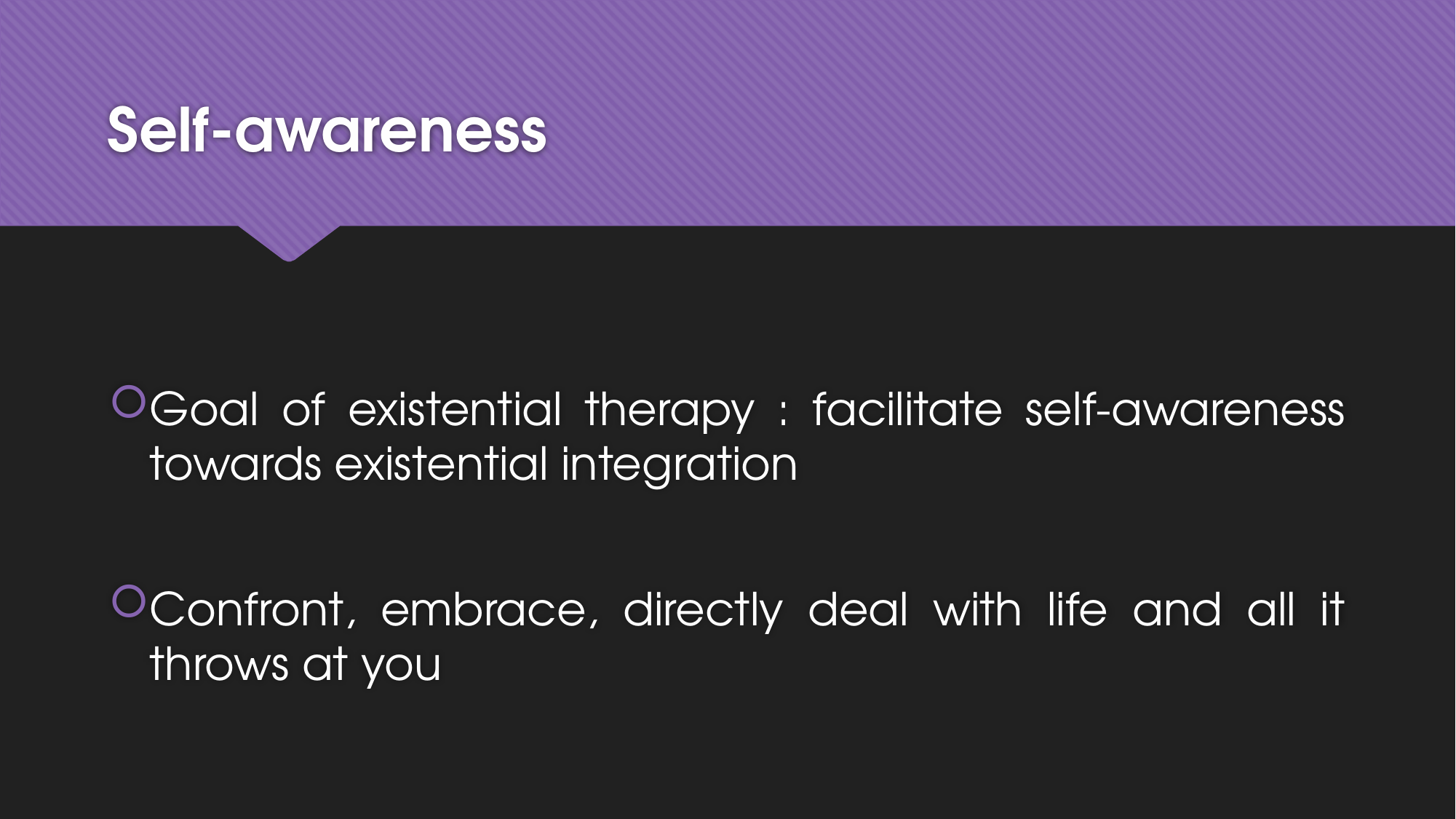

# Self-awareness
Goal of existential therapy : facilitate self-awareness towards existential integration

Confront, embrace, directly deal with life and all it throws at you